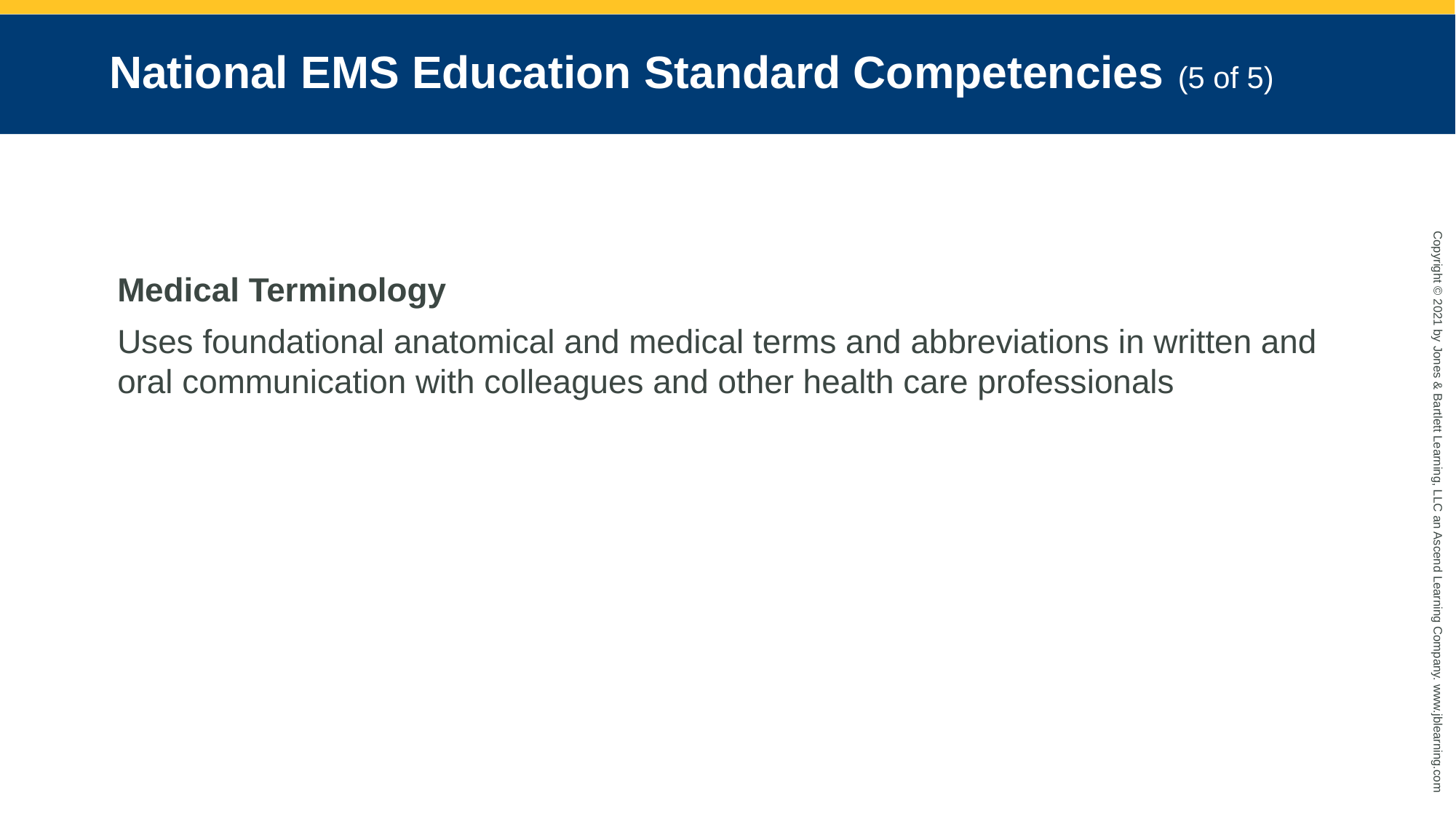

# National EMS Education Standard Competencies (5 of 5)
Medical Terminology
Uses foundational anatomical and medical terms and abbreviations in written and oral communication with colleagues and other health care professionals